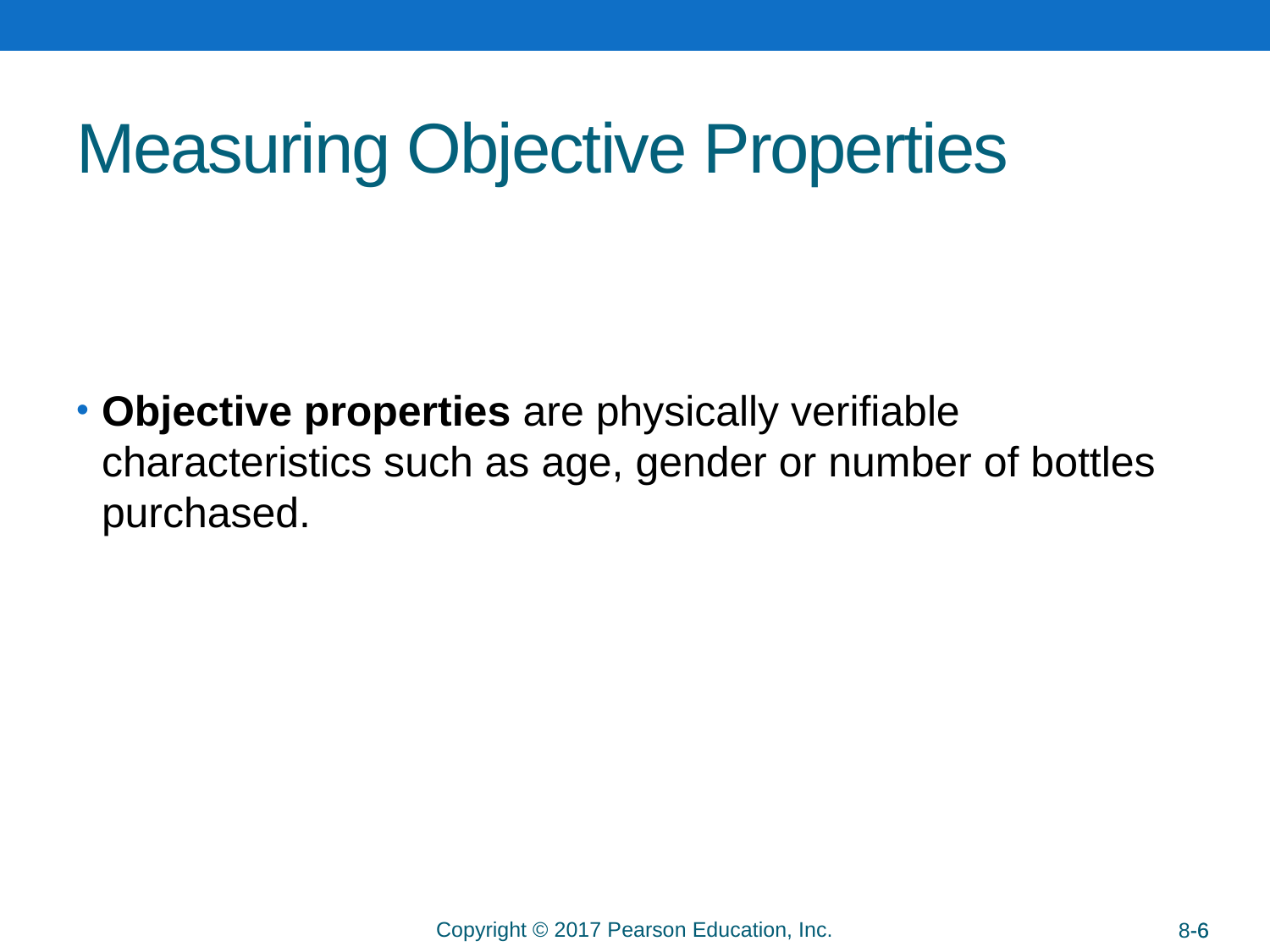

# Measuring Objective Properties

Objective properties are physically verifiable characteristics such as age, gender or number of bottles purchased.